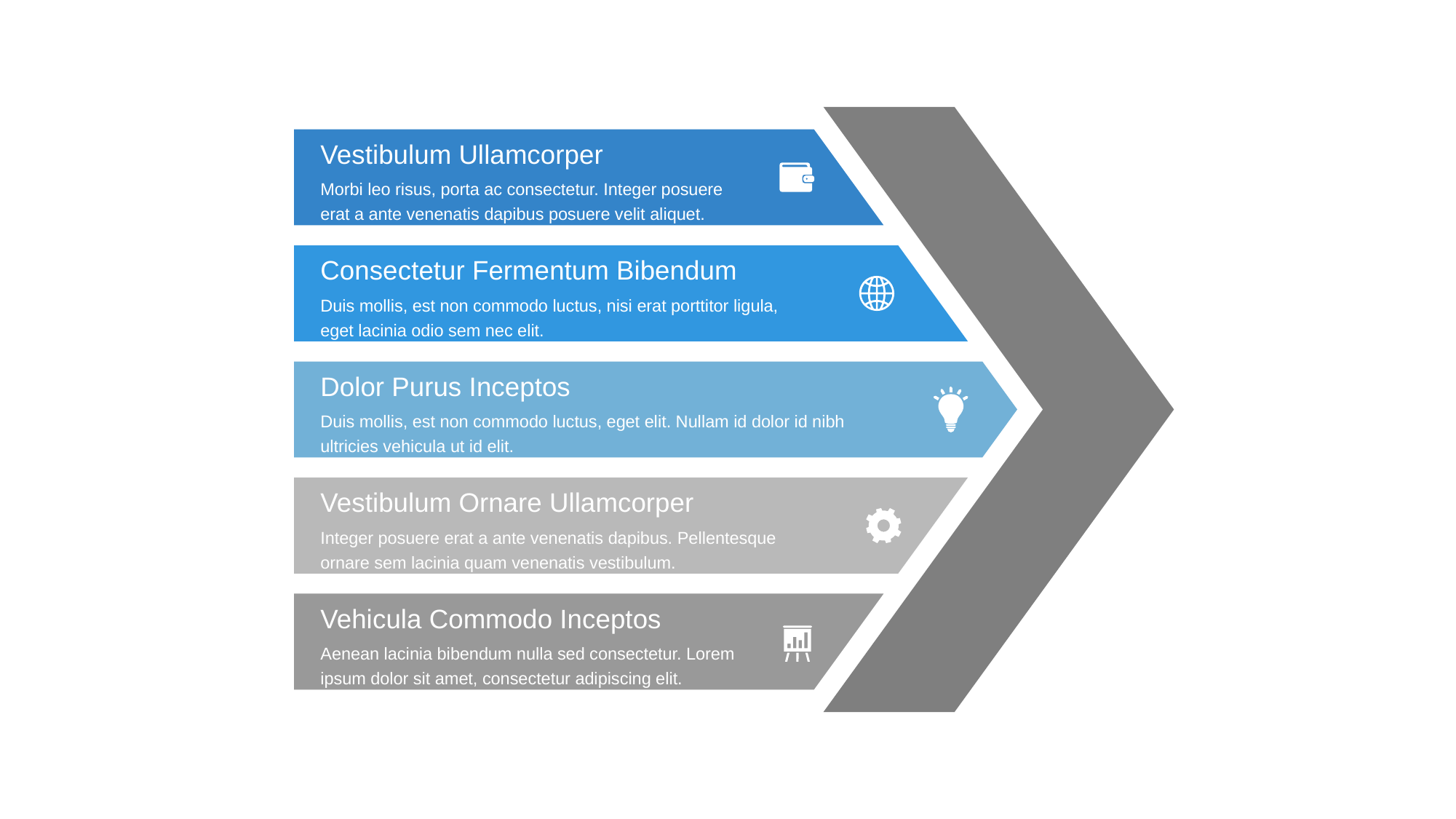

Vestibulum Ullamcorper
Morbi leo risus, porta ac consectetur. Integer posuere erat a ante venenatis dapibus posuere velit aliquet.

Consectetur Fermentum Bibendum
Duis mollis, est non commodo luctus, nisi erat porttitor ligula, eget lacinia odio sem nec elit.

Dolor Purus Inceptos
Duis mollis, est non commodo luctus, eget elit. Nullam id dolor id nibh ultricies vehicula ut id elit.

Vestibulum Ornare Ullamcorper
Integer posuere erat a ante venenatis dapibus. Pellentesque ornare sem lacinia quam venenatis vestibulum.

Vehicula Commodo Inceptos
Aenean lacinia bibendum nulla sed consectetur. Lorem ipsum dolor sit amet, consectetur adipiscing elit.